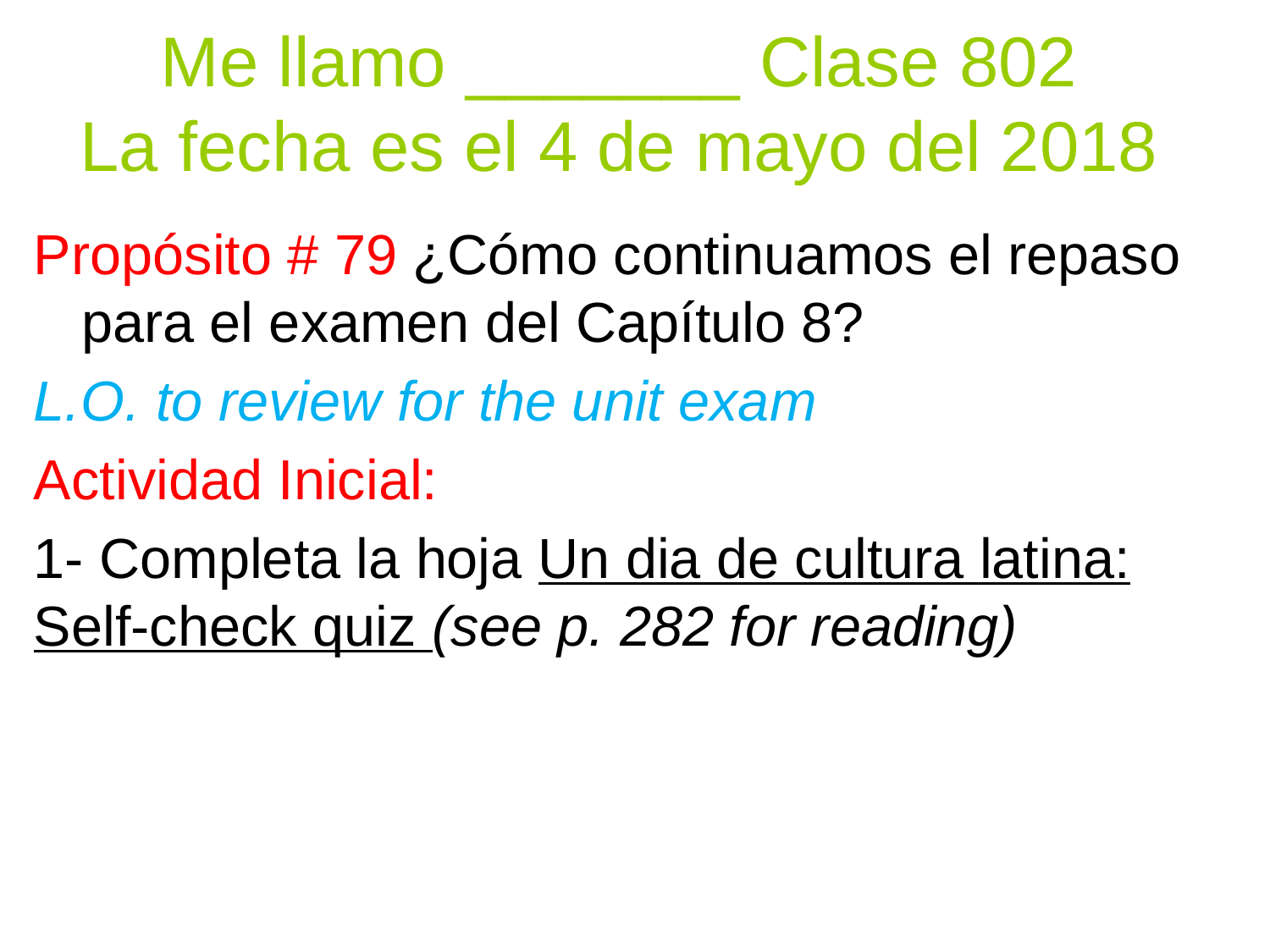

# Me llamo _______ Clase 802 La fecha es el 4 de mayo del 2018
Propósito # 79 ¿Cómo continuamos el repaso para el examen del Capítulo 8?
L.O. to review for the unit exam
Actividad Inicial:
1- Completa la hoja Un dia de cultura latina: Self-check quiz (see p. 282 for reading)